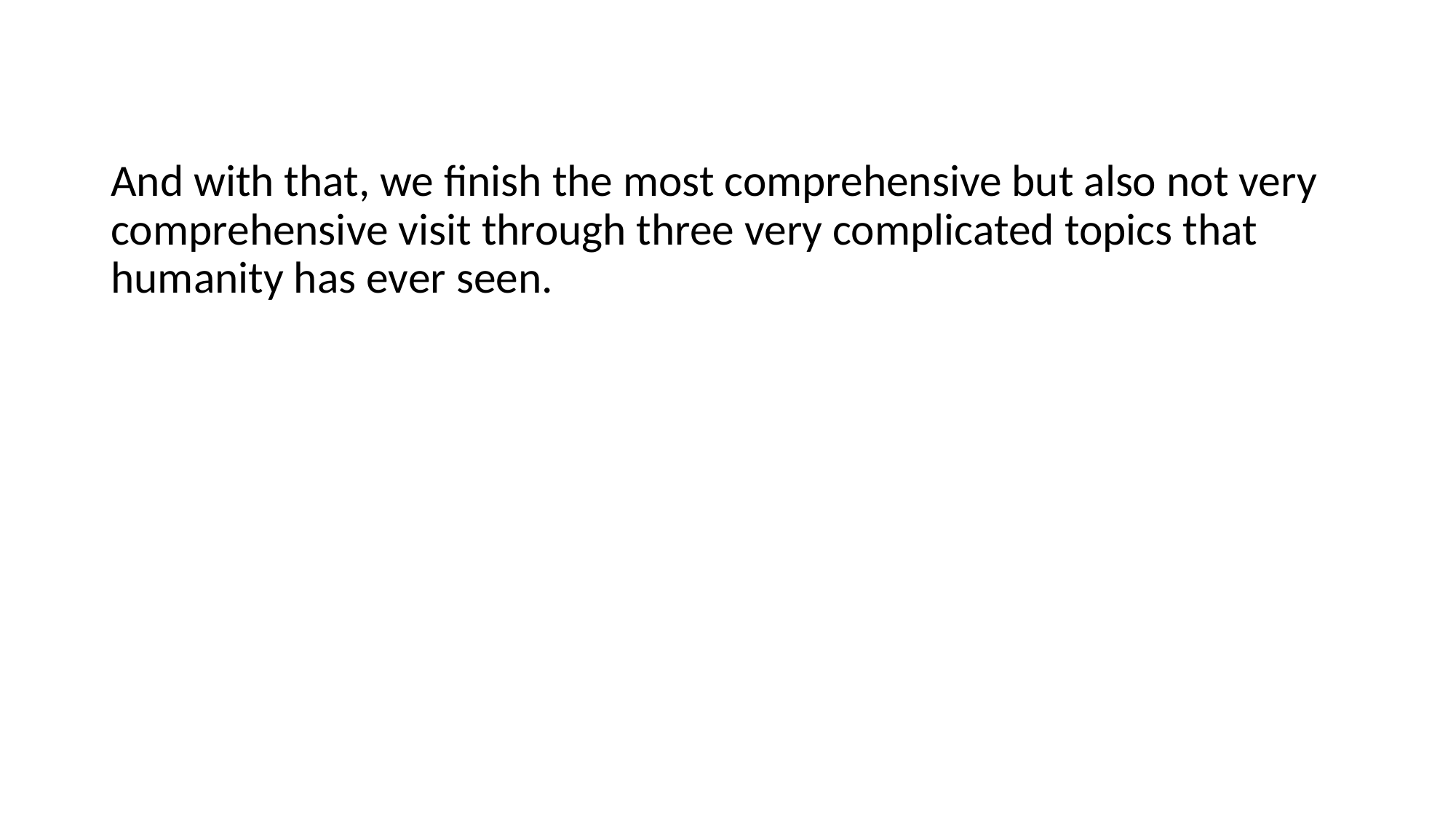

# And with that, we finish the most comprehensive but also not very comprehensive visit through three very complicated topics that humanity has ever seen.